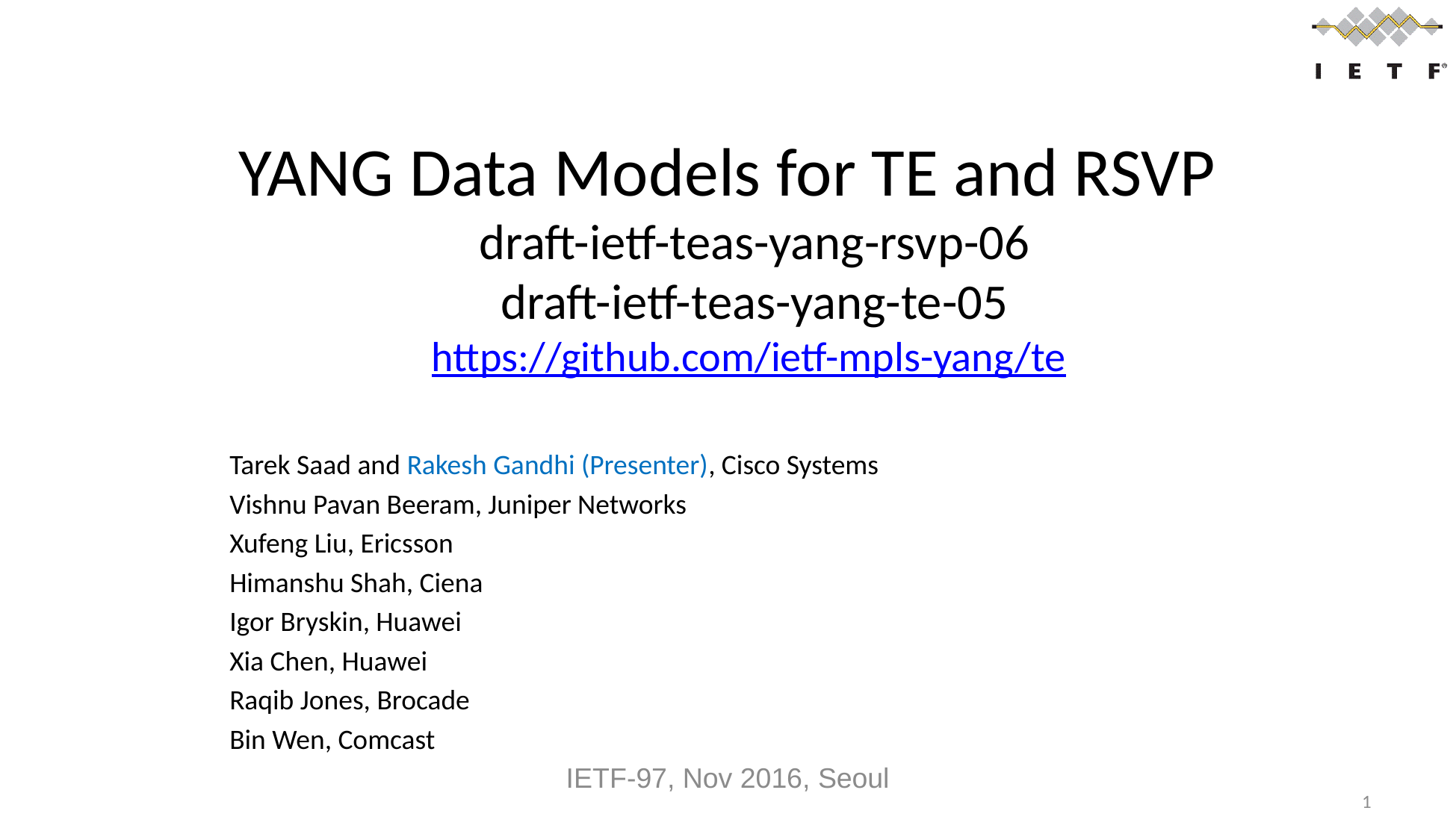

# YANG Data Models for TE and RSVP draft-ietf-teas-yang-rsvp-06 draft-ietf-teas-yang-te-05 https://github.com/ietf-mpls-yang/te
Tarek Saad and Rakesh Gandhi (Presenter), Cisco Systems
Vishnu Pavan Beeram, Juniper Networks
Xufeng Liu, Ericsson
Himanshu Shah, Ciena
Igor Bryskin, Huawei
Xia Chen, Huawei
Raqib Jones, Brocade
Bin Wen, Comcast
IETF-97, Nov 2016, Seoul
1